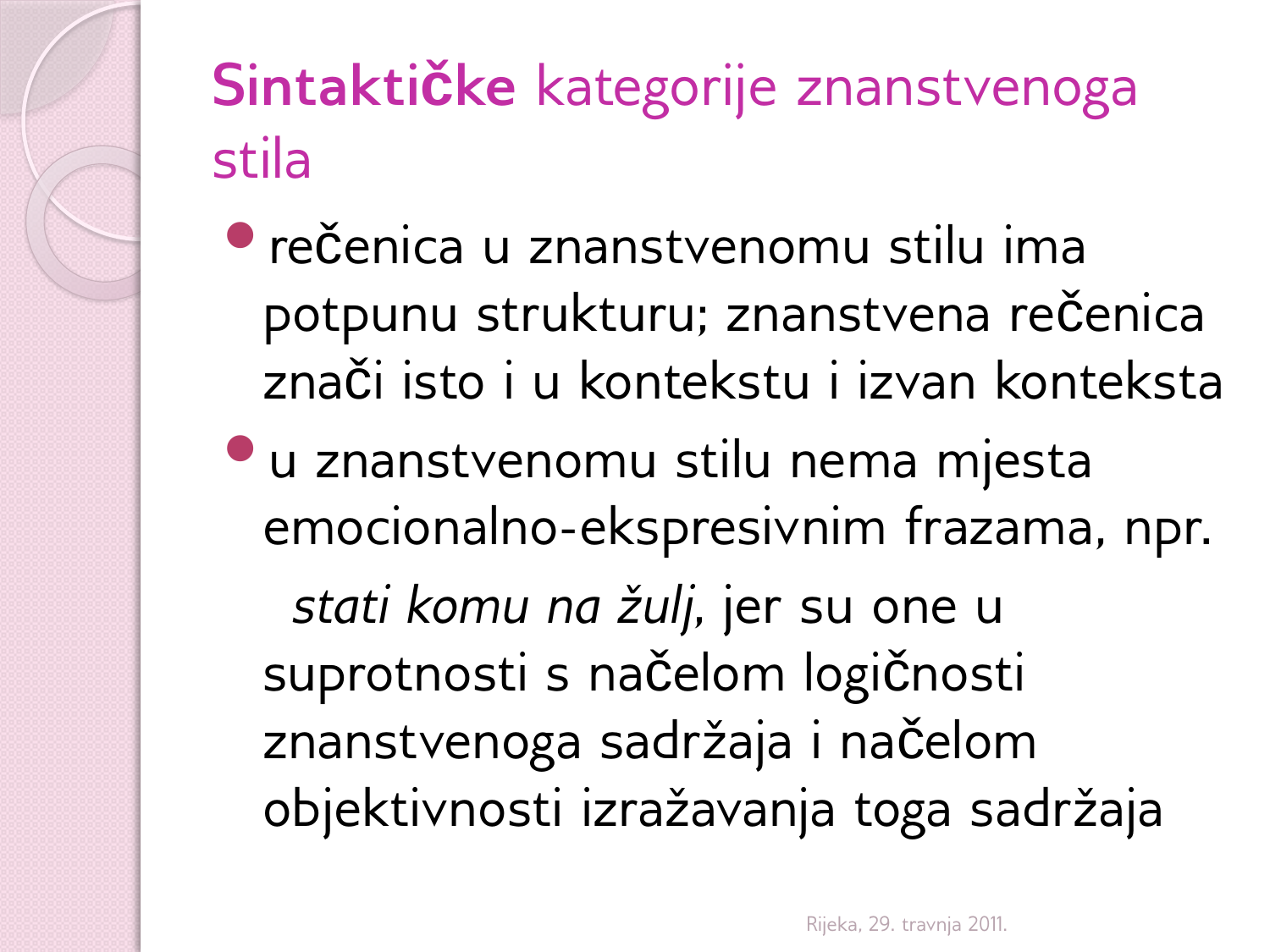

# Sintaktičke kategorije znanstvenoga stila
rečenica u znanstvenomu stilu ima potpunu strukturu; znanstvena rečenica znači isto i u kontekstu i izvan konteksta
u znanstvenomu stilu nema mjesta emocionalno-ekspresivnim frazama, npr.
    stati komu na žulj, jer su one u suprotnosti s načelom logičnosti znanstvenoga sadržaja i načelom objektivnosti izražavanja toga sadržaja
Rijeka, 29. travnja 2011.